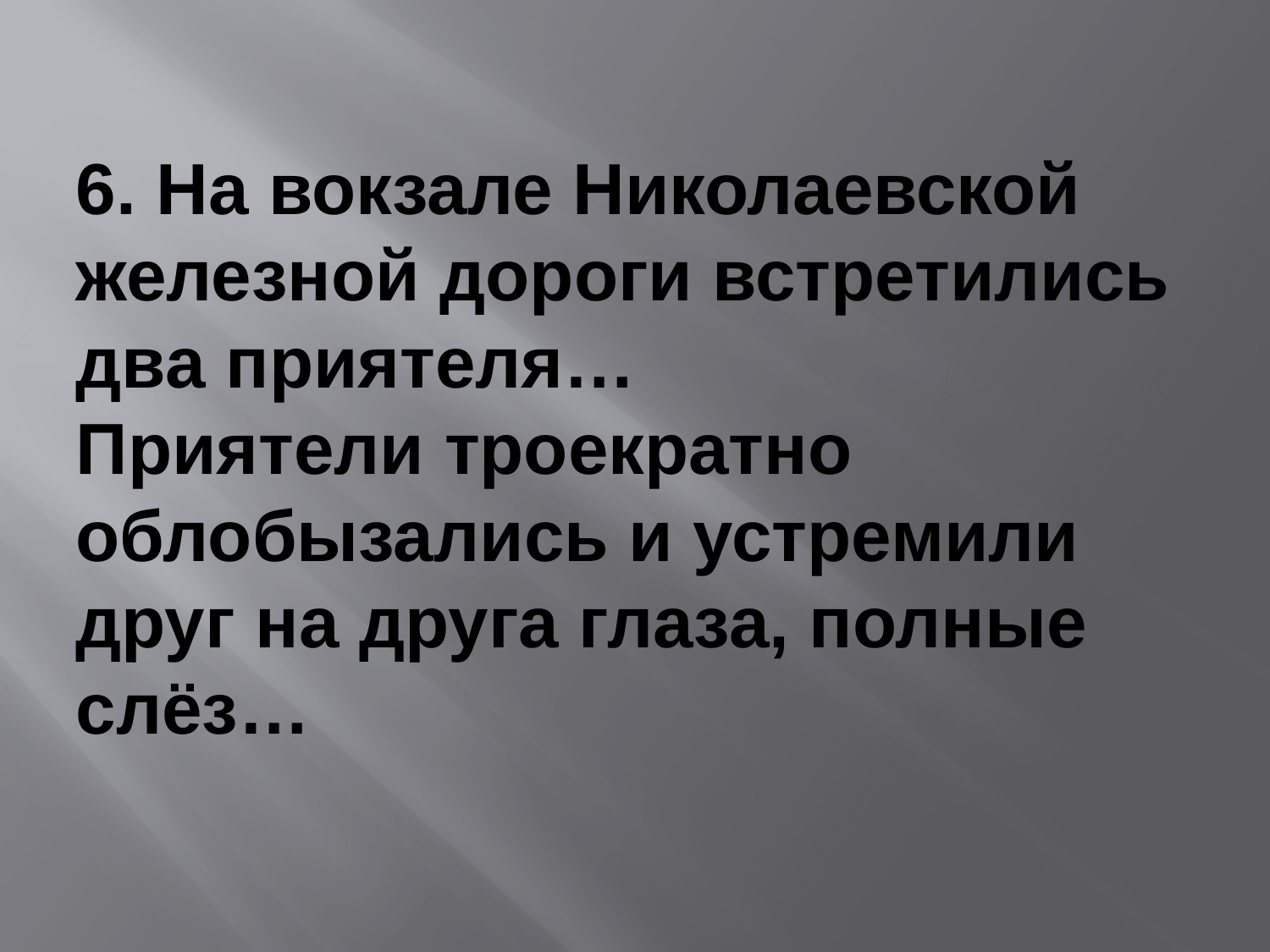

# 6. На вокзале Николаевской железной дороги встретились два приятеля… Приятели троекратно облобызались и устремили друг на друга глаза, полные слёз…